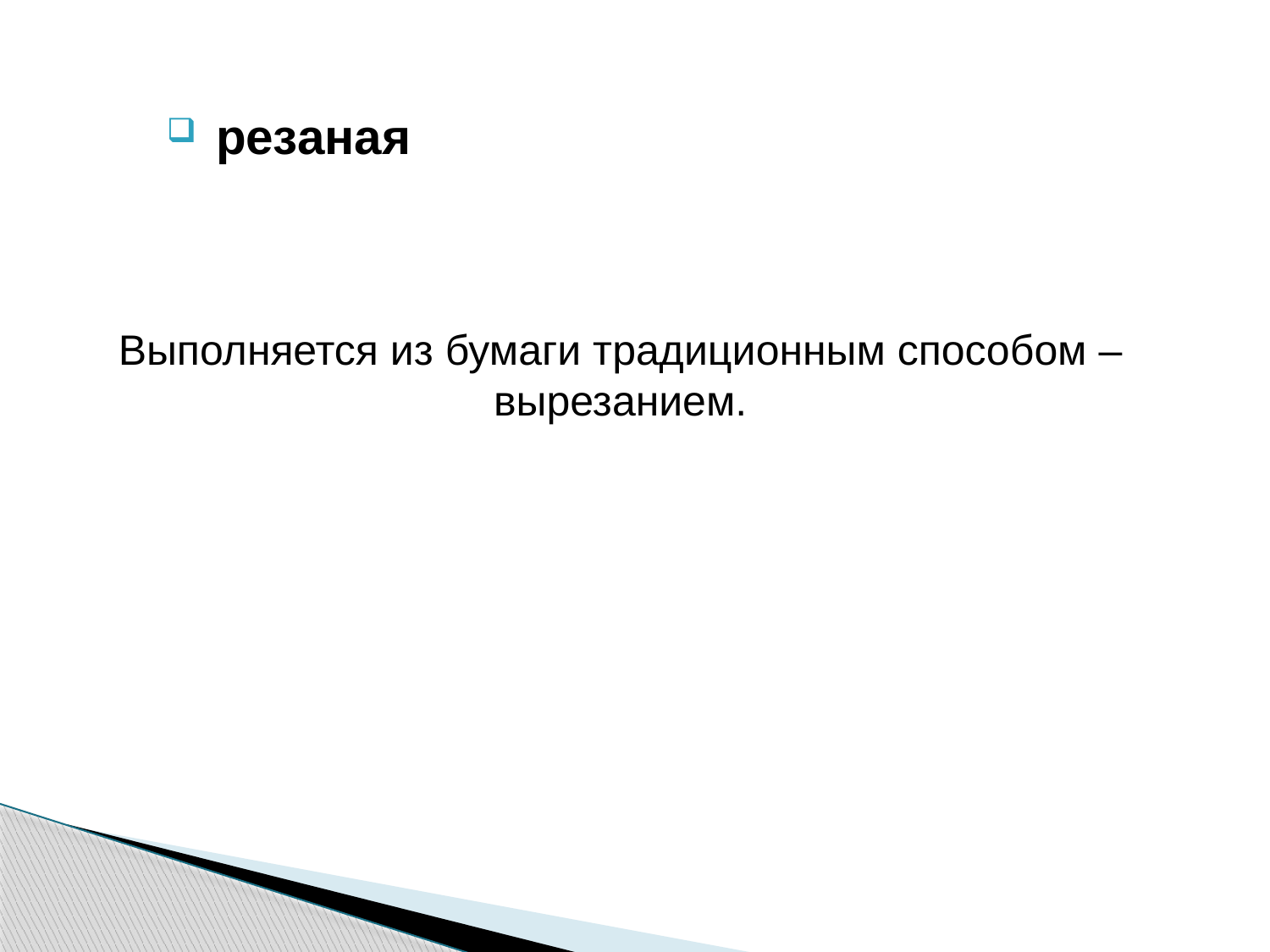

резаная
Выполняется из бумаги традиционным способом – вырезанием.